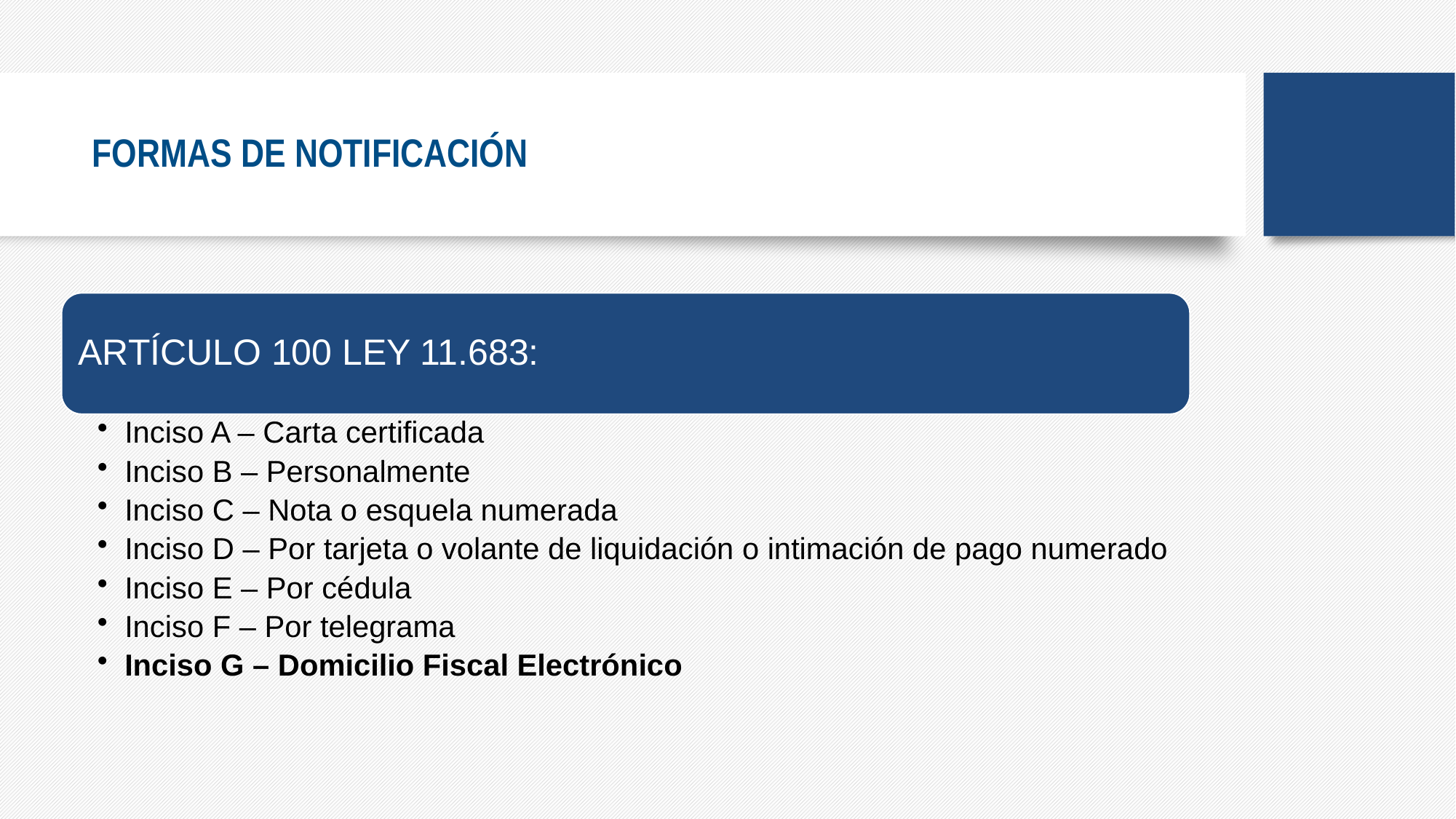

# FORMAS DE NOTIFICACIÓN
ARTÍCULO 100 LEY 11.683:
Inciso A – Carta certificada
Inciso B – Personalmente
Inciso C – Nota o esquela numerada
Inciso D – Por tarjeta o volante de liquidación o intimación de pago numerado
Inciso E – Por cédula
Inciso F – Por telegrama
Inciso G – Domicilio Fiscal Electrónico